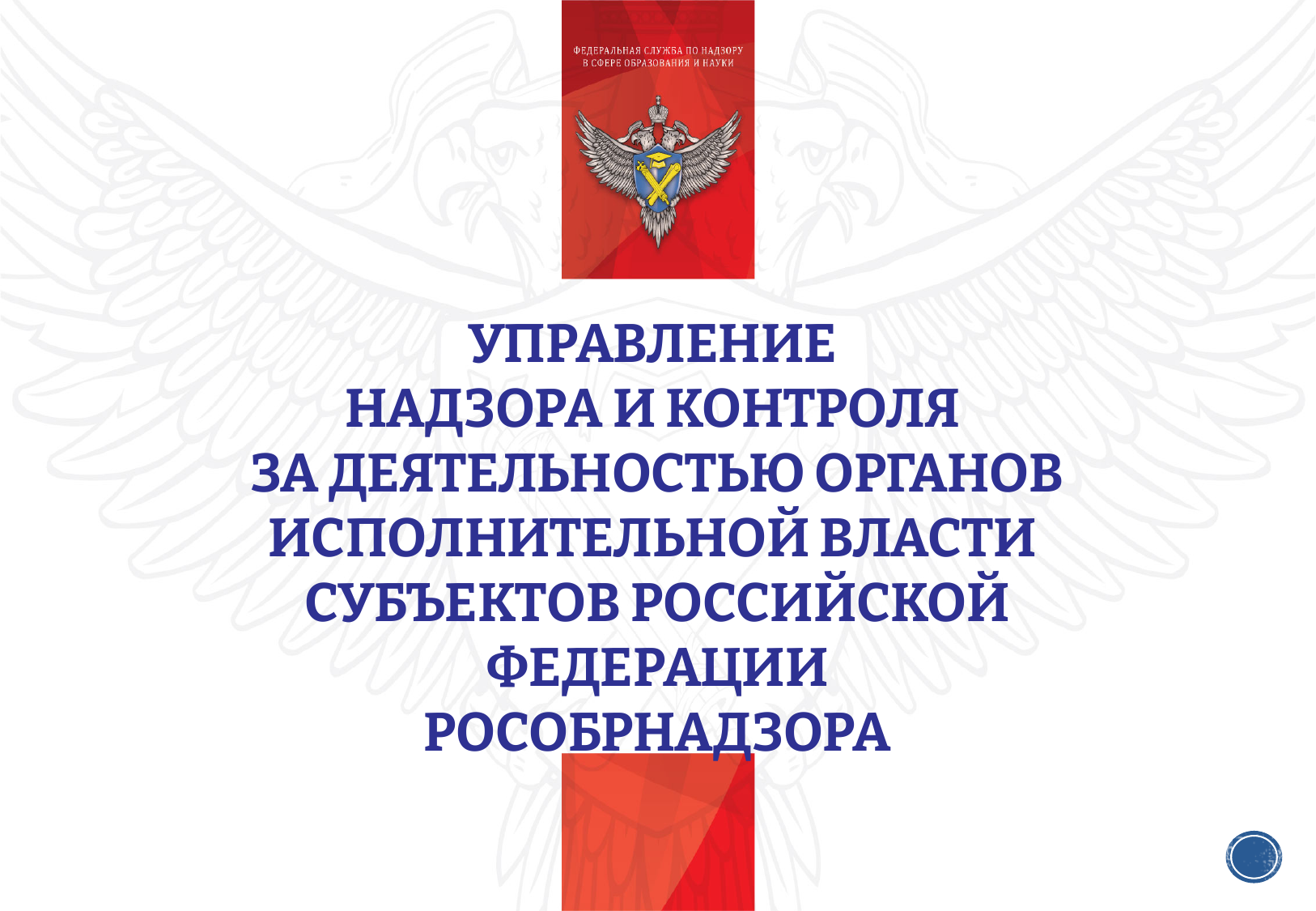

УПРАВЛЕНИЕ
НАДЗОРА И КОНТРОЛЯ
ЗА ДЕЯТЕЛЬНОСТЬЮ ОРГАНОВ ИСПОЛНИТЕЛЬНОЙ ВЛАСТИ
СУБЪЕКТОВ РОССИЙСКОЙ ФЕДЕРАЦИИ
РОСОБРНАДЗОРА
1